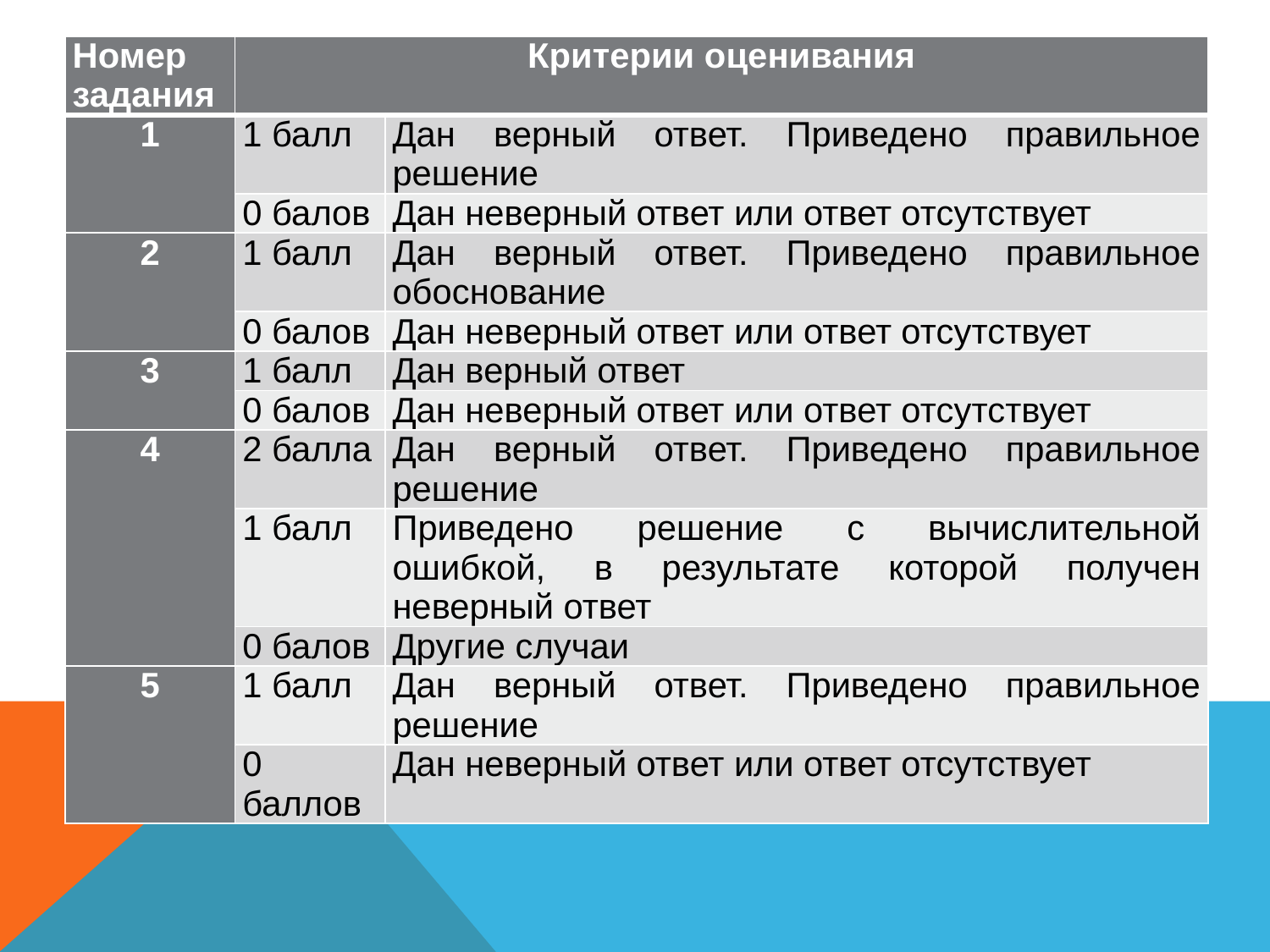

| Номер задания | Критерии оценивания |  |
| --- | --- | --- |
| 1 | 1 балл | Дан верный ответ. Приведено правильное решение |
|  | 0 балов | Дан неверный ответ или ответ отсутствует |
| 2 | 1 балл | Дан верный ответ. Приведено правильное обоснование |
|  | 0 балов | Дан неверный ответ или ответ отсутствует |
| 3 | 1 балл | Дан верный ответ |
|  | 0 балов | Дан неверный ответ или ответ отсутствует |
| 4 | 2 балла | Дан верный ответ. Приведено правильное решение |
|  | 1 балл | Приведено решение с вычислительной ошибкой, в результате которой получен неверный ответ |
|  | 0 балов | Другие случаи |
| 5 | 1 балл | Дан верный ответ. Приведено правильное решение |
|  | 0 баллов | Дан неверный ответ или ответ отсутствует |
                           Критерии оценивания